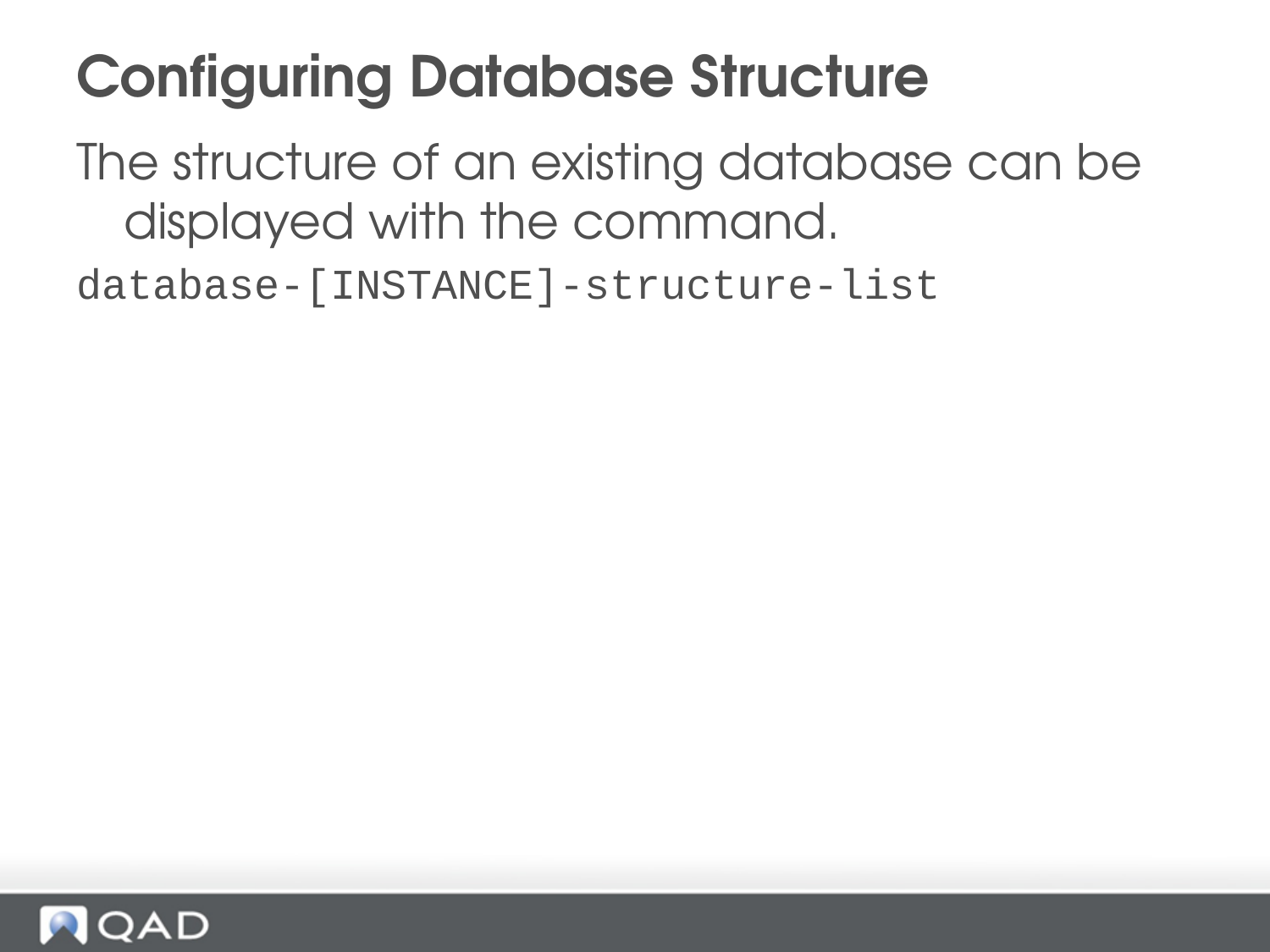

# Configuring Database Structure
The structure of an existing database can be displayed with the command.
database-[INSTANCE]-structure-list